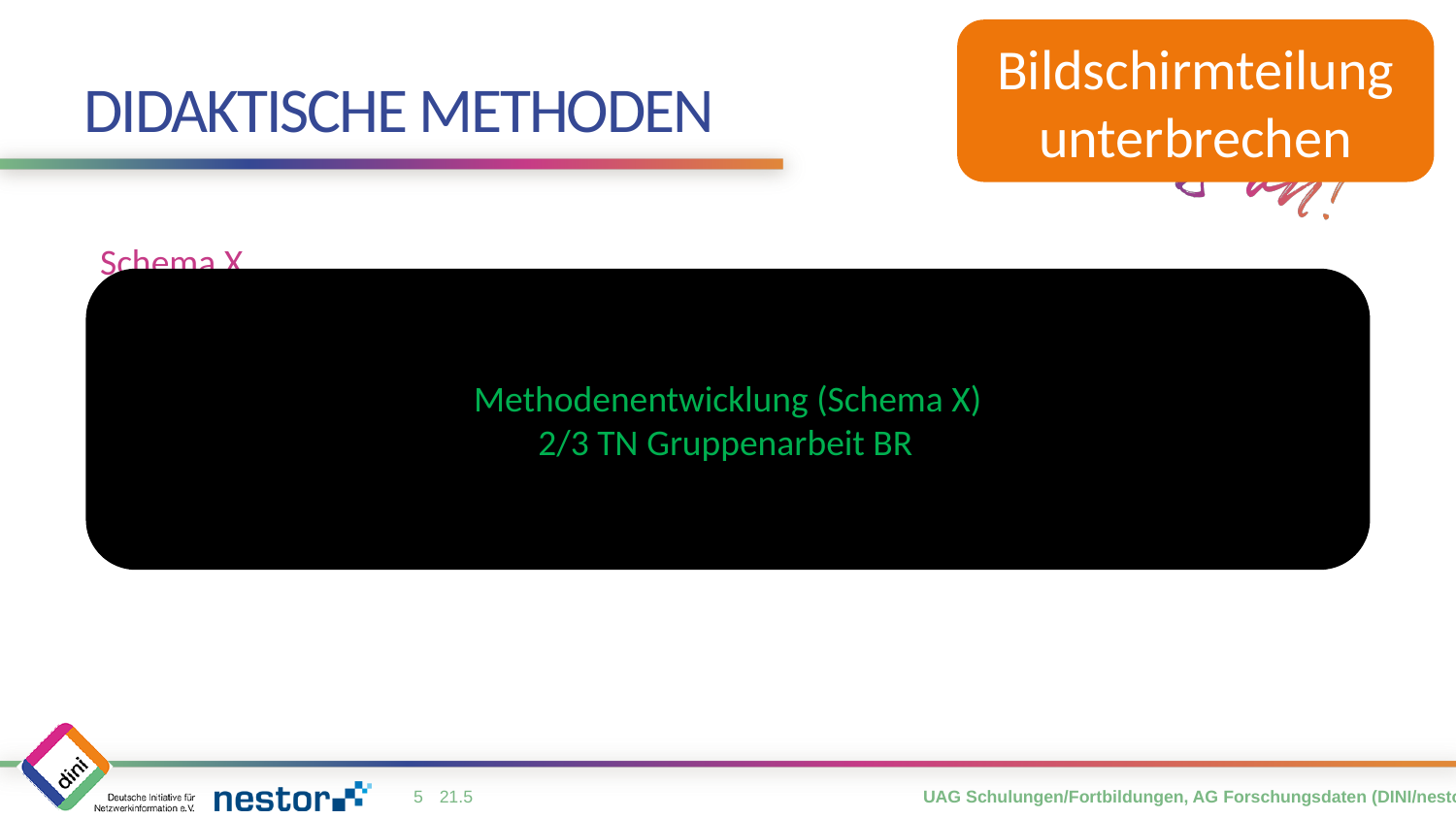

Bildschirmteilung unterbrechen
# Didaktische Methoden
Schema X
Methodenentwicklung (Schema X)
2/3 TN Gruppenarbeit BR
Entwickle eine eigene Lehrmethode.
5
21.5